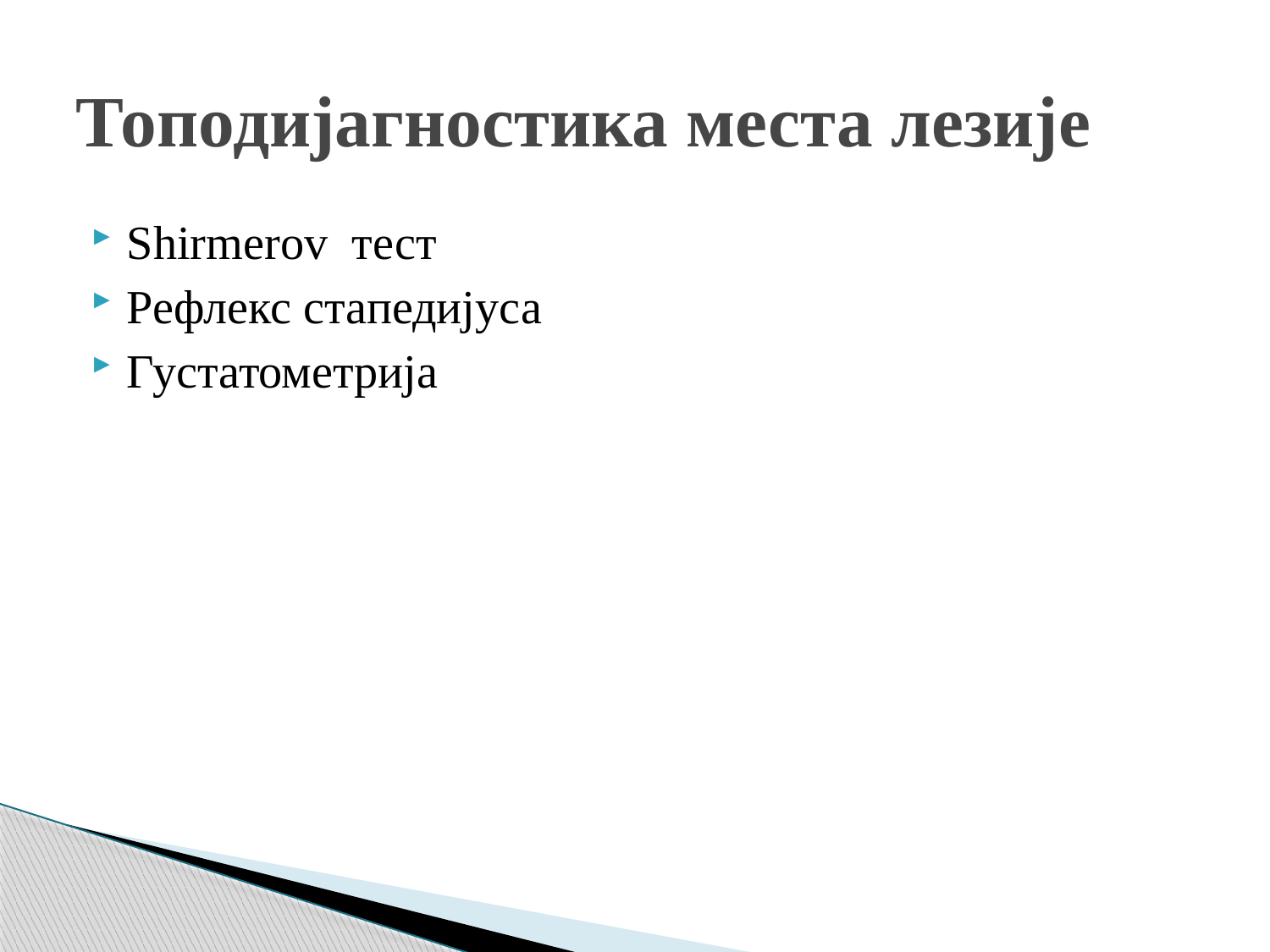

# Топодијагностика места лезије
Shirmerov  тест
Рефлекс стапедијуса
Густатометрија